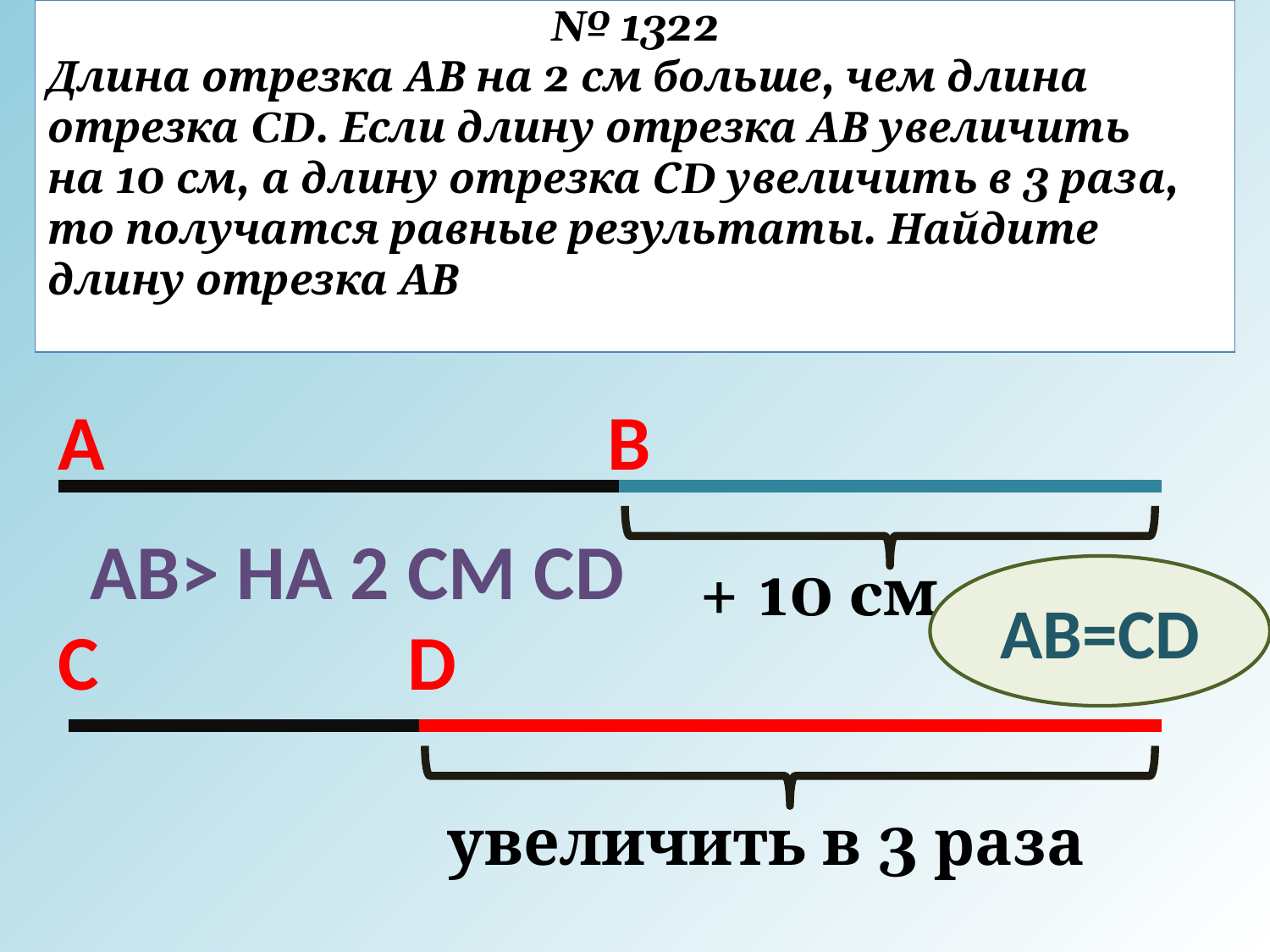

№ 1322
Длина отрезка АВ на 2 см больше, чем длина
отрезка CD. Если длину отрезка АВ увеличить
на 10 см, а длину отрезка СD увеличить в 3 раза,
то получатся равные результаты. Найдите
длину отрезка АВ

А
В

АВ> на 2 см СD
+ 10 cм
АВ=CD
С
D
увеличить в 3 раза